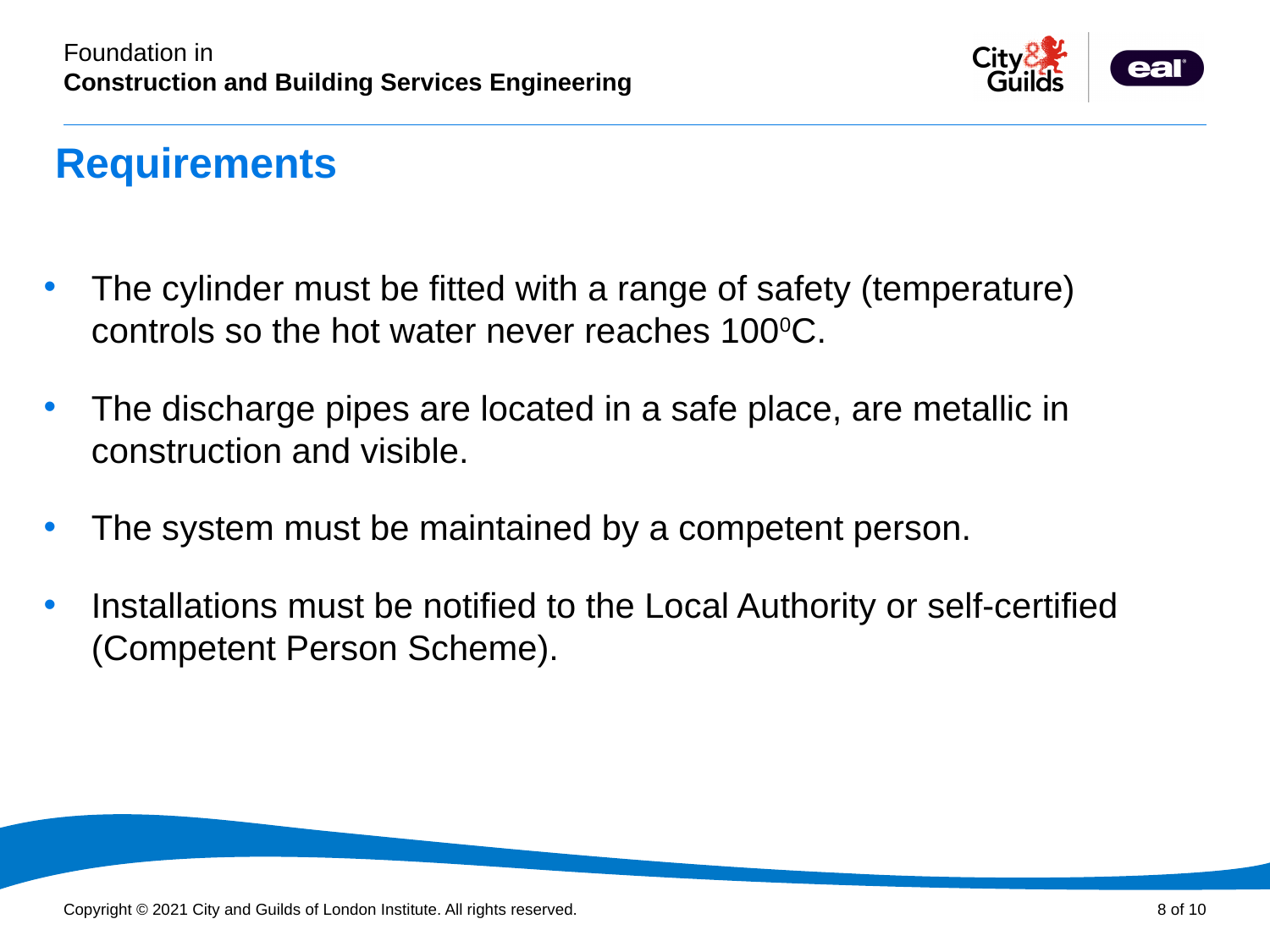

Requirements
The cylinder must be fitted with a range of safety (temperature) controls so the hot water never reaches 1000C.
The discharge pipes are located in a safe place, are metallic in construction and visible.
The system must be maintained by a competent person.
Installations must be notified to the Local Authority or self-certified (Competent Person Scheme).